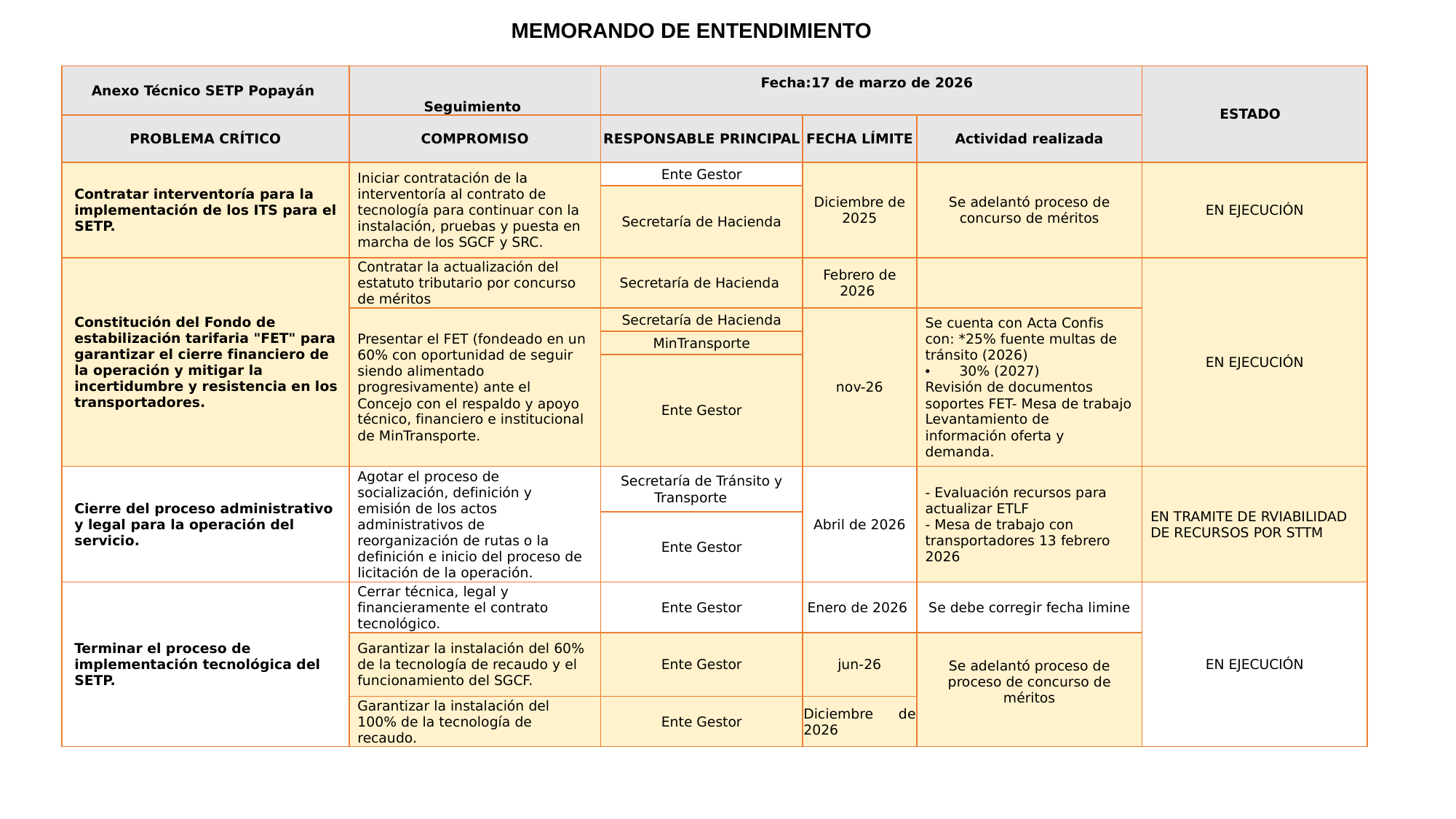

# MEMORANDO DE ENTENDIMIENTO
| Anexo Técnico SETP Popayán | Seguimiento | Fecha:17 de marzo de 2026 |  |  | ESTADO |
| --- | --- | --- | --- | --- | --- |
| PROBLEMA CRÍTICO | COMPROMISO | RESPONSABLE PRINCIPAL | FECHA LÍMITE | Actividad realizada |  |
| Contratar interventoría para la implementación de los ITS para el SETP. | Iniciar contratación de la interventoría al contrato de tecnología para continuar con la instalación, pruebas y puesta en marcha de los SGCF y SRC. | Ente Gestor | Diciembre de 2025 | Se adelantó proceso de concurso de méritos | EN EJECUCIÓN |
|  |  | Secretaría de Hacienda |  |  |  |
| Constitución del Fondo de estabilización tarifaria "FET" para garantizar el cierre financiero de la operación y mitigar la incertidumbre y resistencia en los transportadores. | Contratar la actualización del estatuto tributario por concurso de méritos | Secretaría de Hacienda | Febrero de 2026 |  | EN EJECUCIÓN |
|  | Presentar el FET (fondeado en un 60% con oportunidad de seguir siendo alimentado progresivamente) ante el Concejo con el respaldo y apoyo técnico, financiero e institucional de MinTransporte. | Secretaría de Hacienda | nov-26 | Se cuenta con Acta Confis con: \*25% fuente multas de tránsito (2026) 30% (2027) Revisión de documentos soportes FET- Mesa de trabajo Levantamiento de información oferta y demanda. |  |
|  |  | MinTransporte |  |  |  |
|  |  | Ente Gestor |  |  |  |
| Cierre del proceso administrativo y legal para la operación del servicio. | Agotar el proceso de socialización, definición y emisión de los actos administrativos de reorganización de rutas o la definición e inicio del proceso de licitación de la operación. | Secretaría de Tránsito y Transporte | Abril de 2026 | - Evaluación recursos para actualizar ETLF - Mesa de trabajo con transportadores 13 febrero 2026 | EN TRAMITE DE RVIABILIDAD DE RECURSOS POR STTM |
|  |  | Ente Gestor |  |  |  |
| Terminar el proceso de implementación tecnológica del SETP. | Cerrar técnica, legal y financieramente el contrato tecnológico. | Ente Gestor | Enero de 2026 | Se debe corregir fecha limine | EN EJECUCIÓN |
|  | Garantizar la instalación del 60% de la tecnología de recaudo y el funcionamiento del SGCF. | Ente Gestor | jun-26 | Se adelantó proceso de proceso de concurso de méritos |  |
|  | Garantizar la instalación del 100% de la tecnología de recaudo. | Ente Gestor | Diciembre de 2026 |  |  |